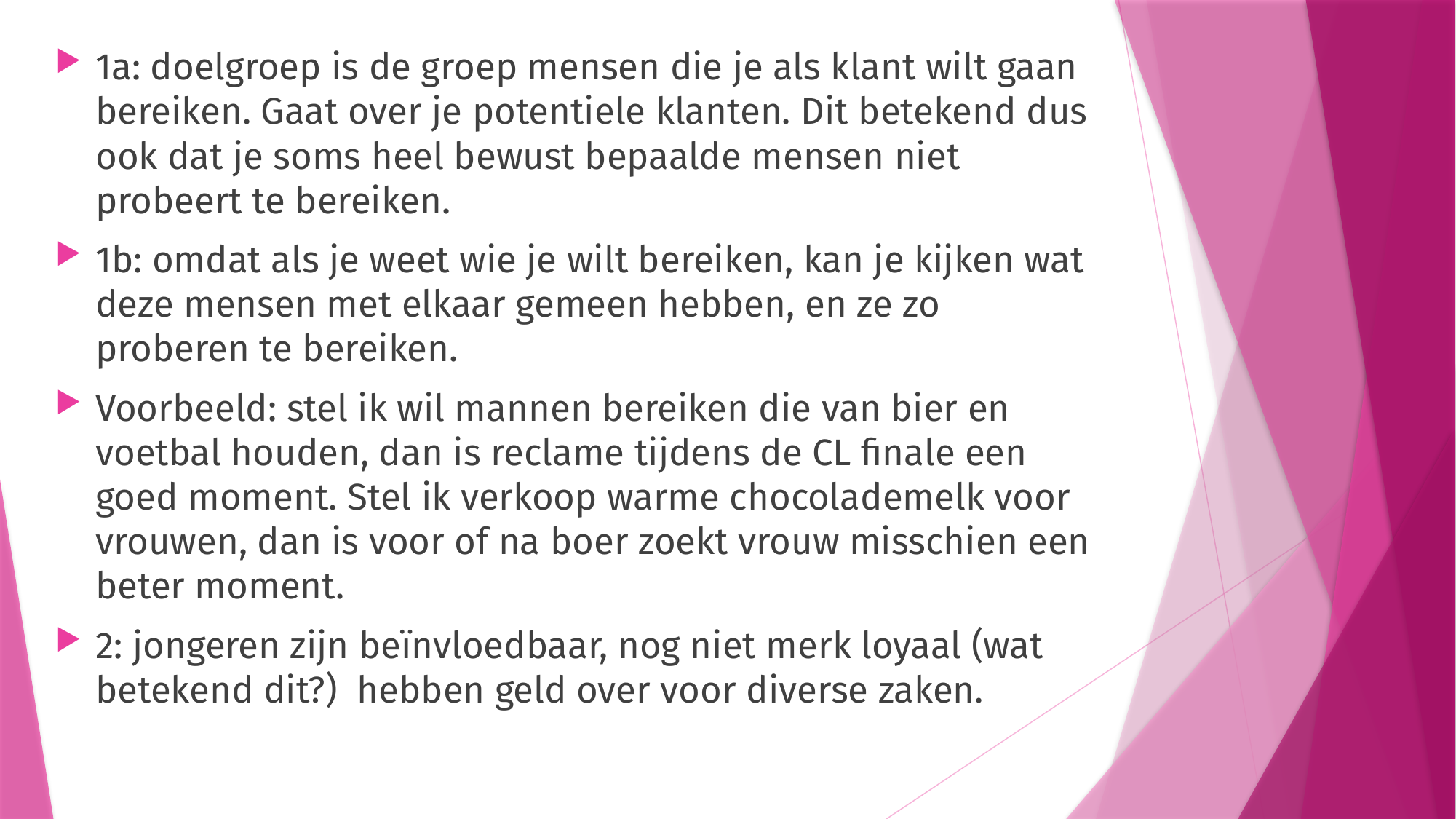

1a: doelgroep is de groep mensen die je als klant wilt gaan bereiken. Gaat over je potentiele klanten. Dit betekend dus ook dat je soms heel bewust bepaalde mensen niet probeert te bereiken.
1b: omdat als je weet wie je wilt bereiken, kan je kijken wat deze mensen met elkaar gemeen hebben, en ze zo proberen te bereiken.
Voorbeeld: stel ik wil mannen bereiken die van bier en voetbal houden, dan is reclame tijdens de CL finale een goed moment. Stel ik verkoop warme chocolademelk voor vrouwen, dan is voor of na boer zoekt vrouw misschien een beter moment.
2: jongeren zijn beïnvloedbaar, nog niet merk loyaal (wat betekend dit?)  hebben geld over voor diverse zaken.